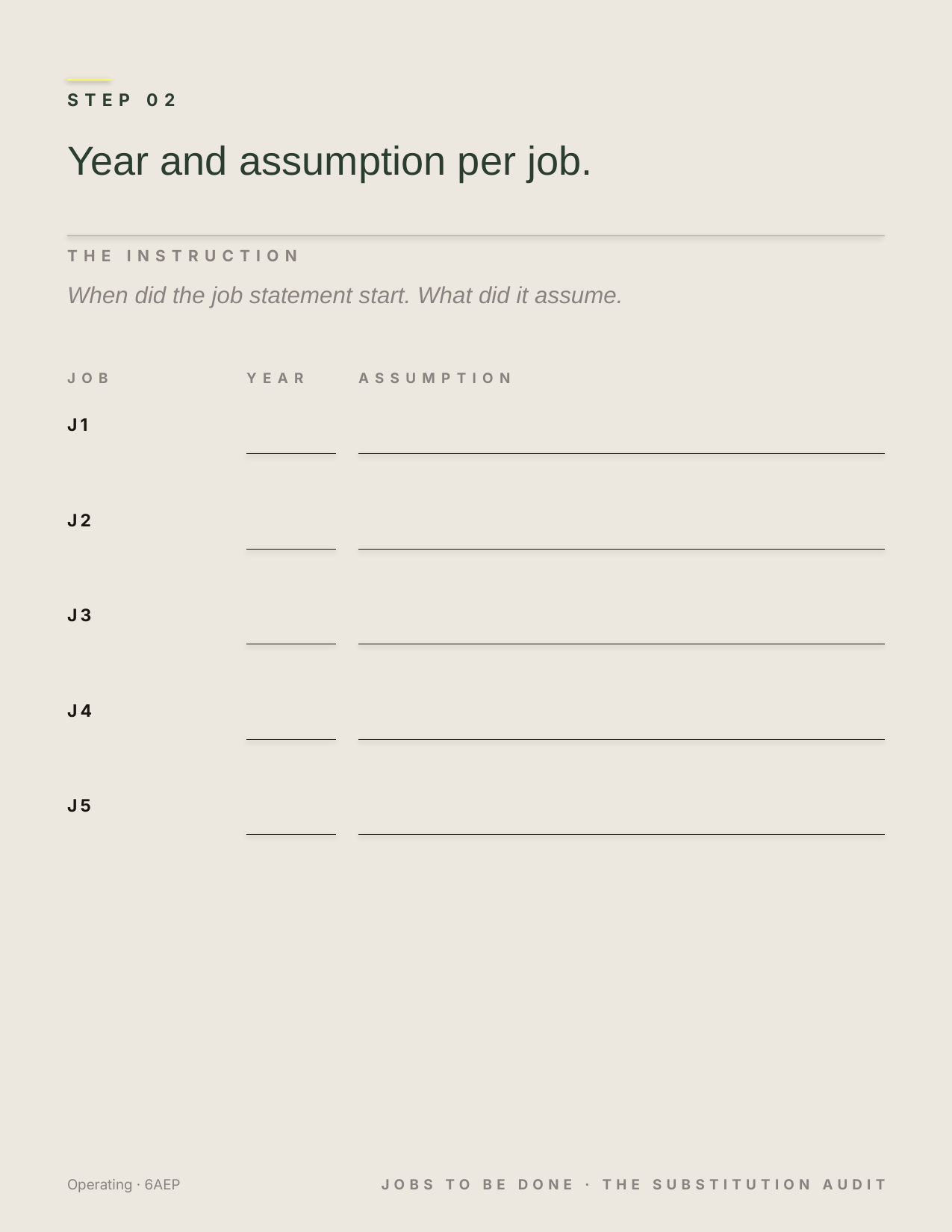

STEP 02
Year and assumption per job.

THE INSTRUCTION
When did the job statement start. What did it assume.
JOB
YEAR
ASSUMPTION
J1
J2
J3
J4
J5
Operating · 6AEP
JOBS TO BE DONE · THE SUBSTITUTION AUDIT